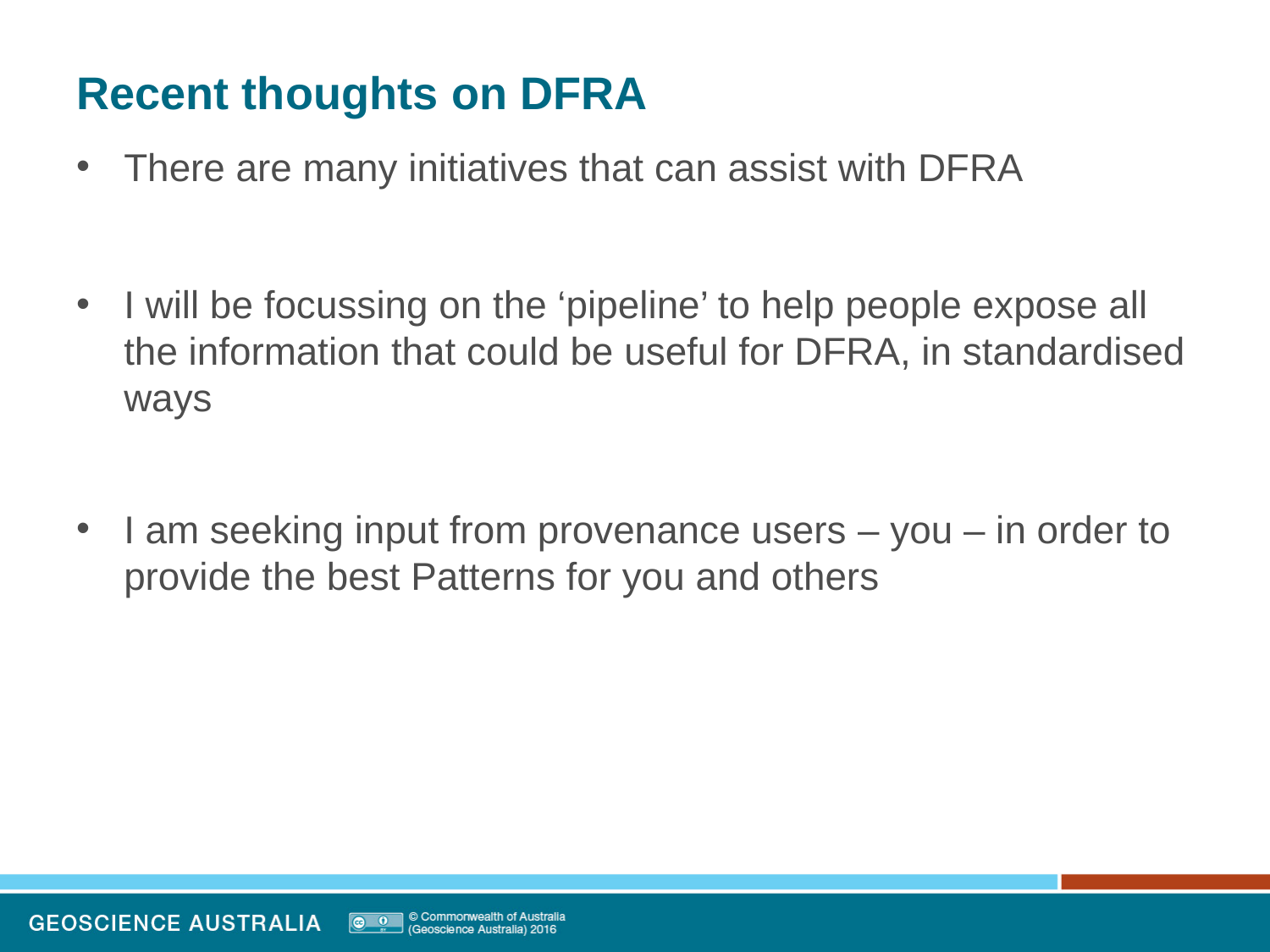

# Recent thoughts on DFRA
There are many initiatives that can assist with DFRA

I will be focussing on the ‘pipeline’ to help people expose all the information that could be useful for DFRA, in standardised ways

I am seeking input from provenance users – you – in order to provide the best Patterns for you and others